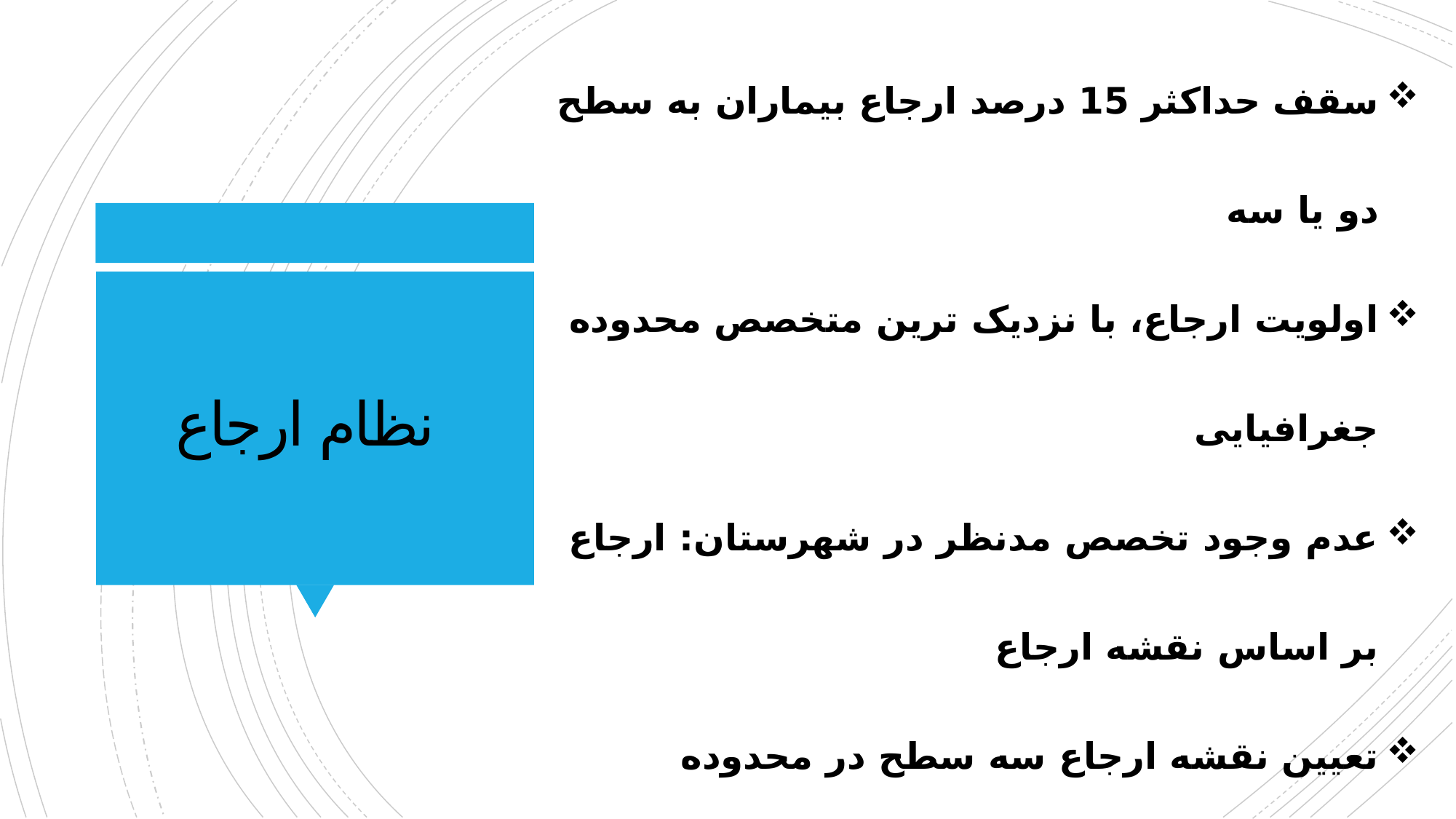

سقف حداکثر 15 درصد ارجاع بیماران به سطح دو یا سه
اولویت ارجاع، با نزدیک ترین متخصص محدوده جغرافیایی
عدم وجود تخصص مدنظر در شهرستان: ارجاع بر اساس نقشه ارجاع
تعیین نقشه ارجاع سه سطح در محدوده دانشگاه
تعیین رابط ارجاع در درمانگاه ها و کلینیک های سطح دو و سه
ارجاع افقی به میزان حداکثر 15 درصد از بیماران ویزیت شده توسط هر پزشک متخصص با سایر متخصصین

# نظام ارجاع